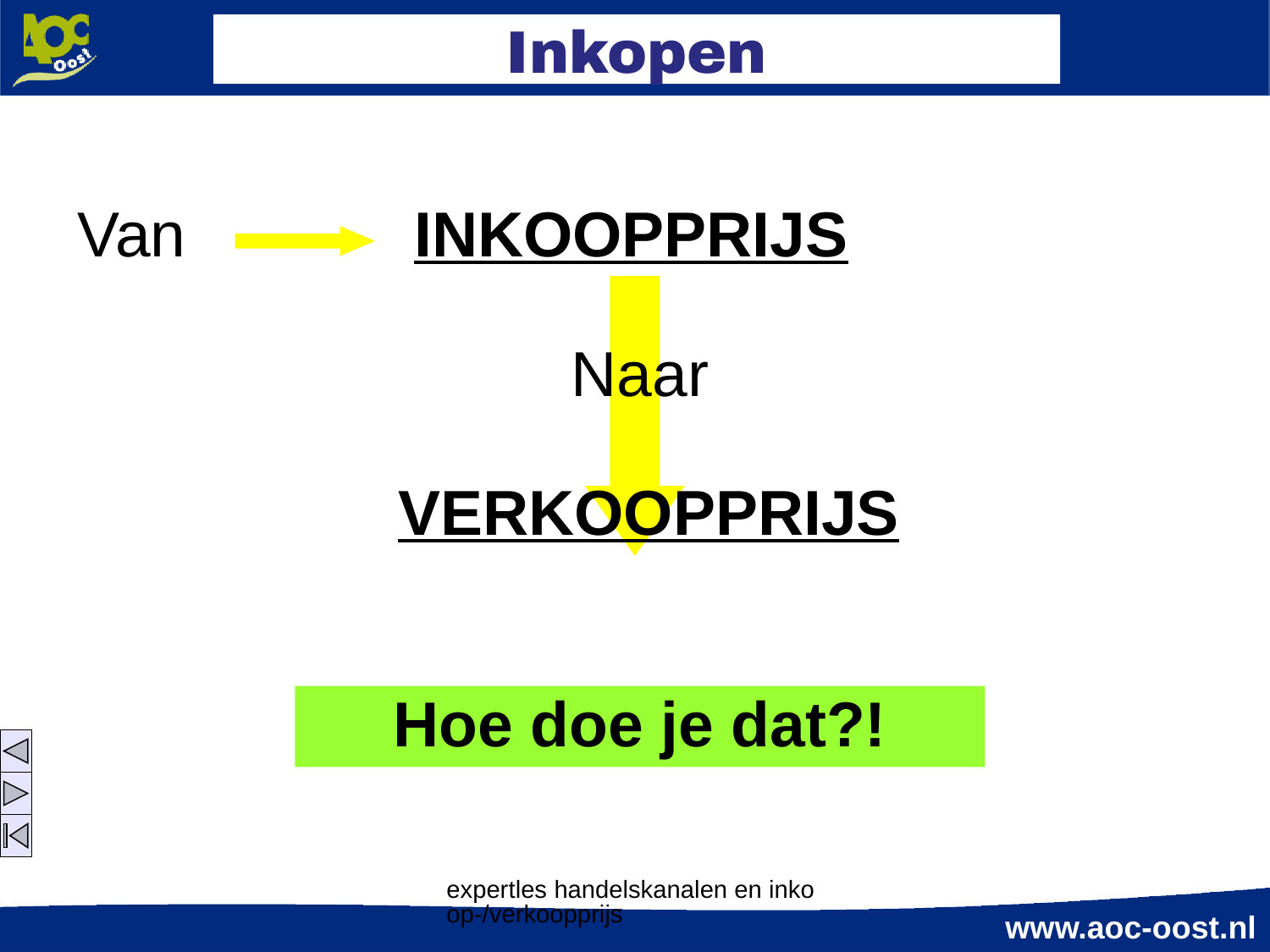

# Inkopen
Van             INKOOPPRIJS

Naar

 VERKOOPPRIJS

Hoe doe je dat?!
expertles handelskanalen en inkoop-/verkoopprijs